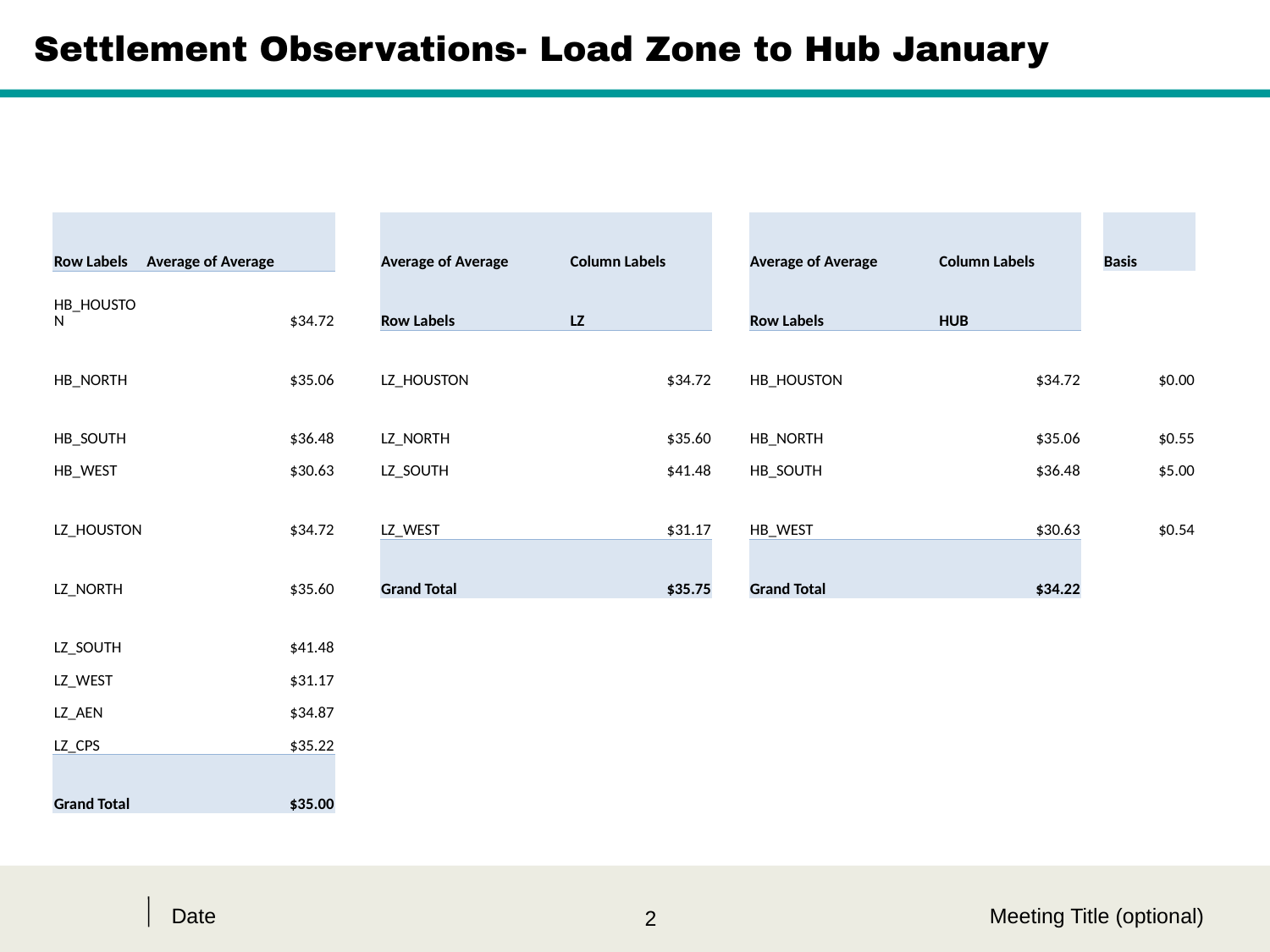

# Settlement Observations- Load Zone to Hub January
|  |  |  |  |  |  |  |  |  |  |
| --- | --- | --- | --- | --- | --- | --- | --- | --- | --- |
| Row Labels | Average of Average |  | Average of Average | Column Labels |  | Average of Average | Column Labels |  | Basis |
| HB\_HOUSTON | $34.72 |  | Row Labels | LZ |  | Row Labels | HUB |  |  |
| HB\_NORTH | $35.06 |  | LZ\_HOUSTON | $34.72 |  | HB\_HOUSTON | $34.72 |  | $0.00 |
| HB\_SOUTH | $36.48 |  | LZ\_NORTH | $35.60 |  | HB\_NORTH | $35.06 |  | $0.55 |
| HB\_WEST | $30.63 |  | LZ\_SOUTH | $41.48 |  | HB\_SOUTH | $36.48 |  | $5.00 |
| LZ\_HOUSTON | $34.72 |  | LZ\_WEST | $31.17 |  | HB\_WEST | $30.63 |  | $0.54 |
| LZ\_NORTH | $35.60 |  | Grand Total | $35.75 |  | Grand Total | $34.22 |  |  |
| LZ\_SOUTH | $41.48 |  |  |  |  |  |  |  |  |
| LZ\_WEST | $31.17 |  |  |  |  |  |  |  |  |
| LZ\_AEN | $34.87 |  |  |  |  |  |  |  |  |
| LZ\_CPS | $35.22 |  |  |  |  |  |  |  |  |
| Grand Total | $35.00 |  |  |  |  |  |  |  |  |
|  |  |  |  |  |  |  |  |  |  |
Date
Meeting Title (optional)